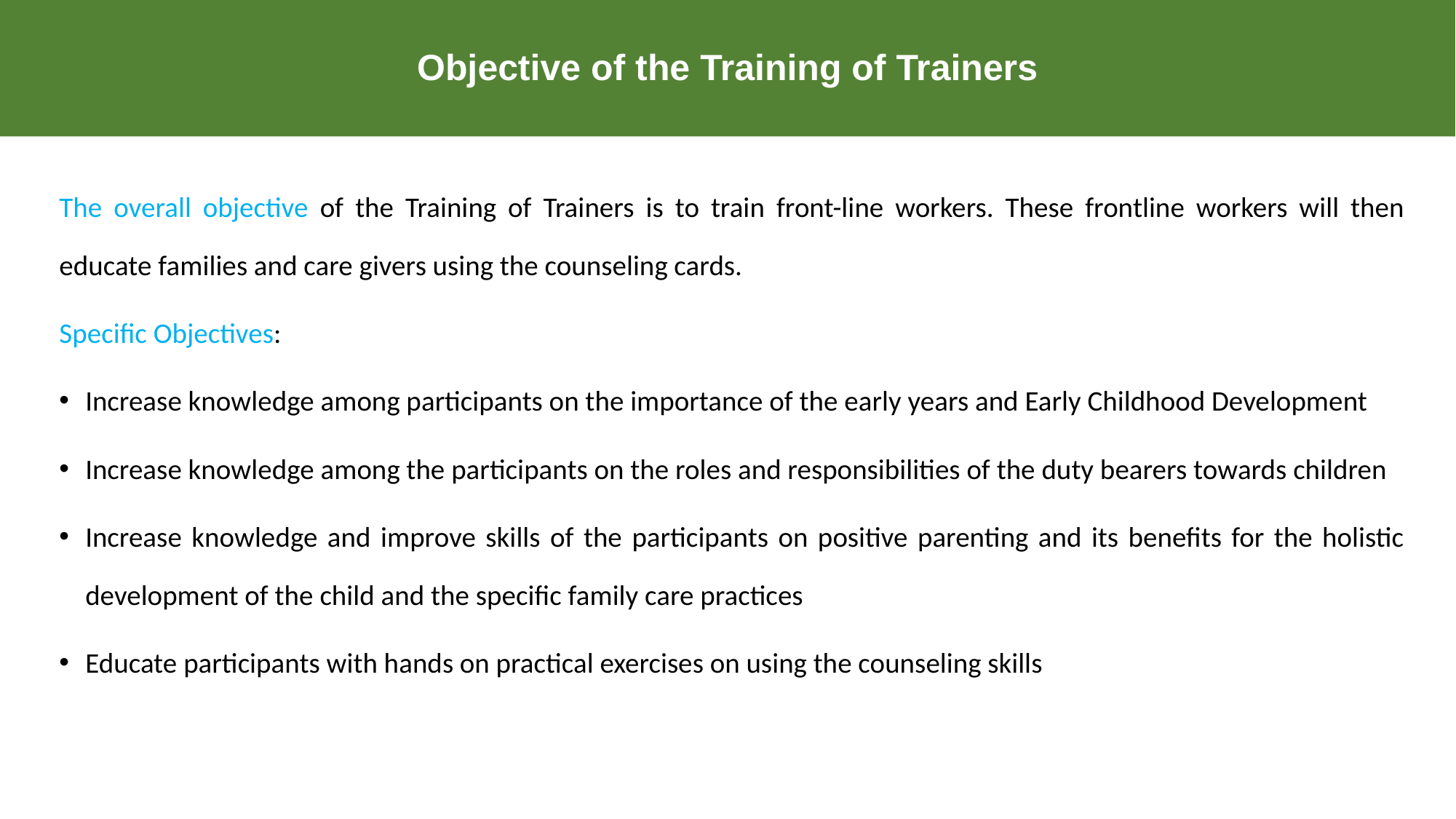

Objective of the Training of Trainers
The overall objective of the Training of Trainers is to train front-line workers. These frontline workers will then educate families and care givers using the counseling cards.
Specific Objectives:
Increase knowledge among participants on the importance of the early years and Early Childhood Development
Increase knowledge among the participants on the roles and responsibilities of the duty bearers towards children
Increase knowledge and improve skills of the participants on positive parenting and its benefits for the holistic development of the child and the specific family care practices
Educate participants with hands on practical exercises on using the counseling skills